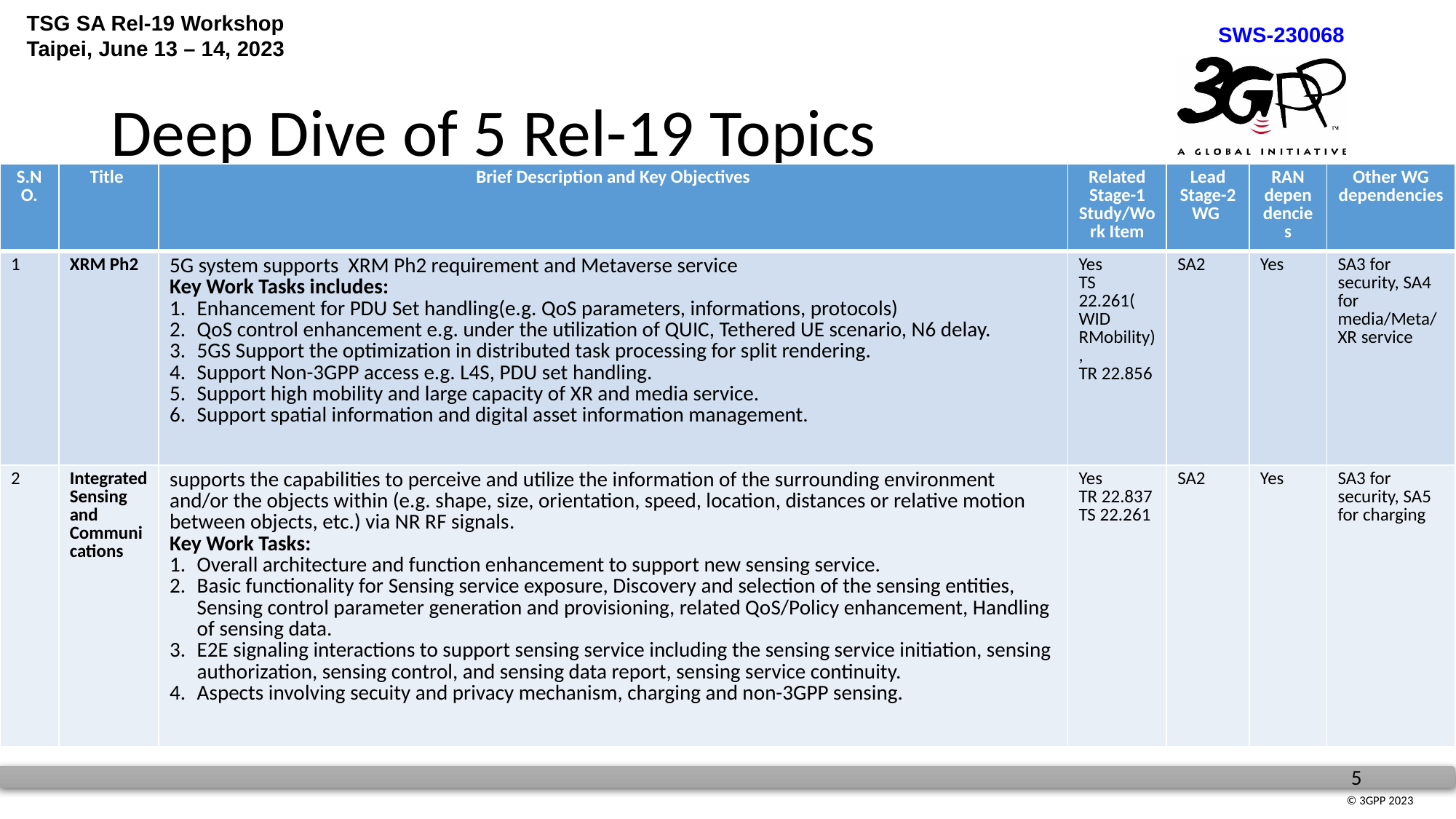

# Deep Dive of 5 Rel-19 Topics
| S.NO. | Title | Brief Description and Key Objectives | Related Stage-1 Study/Work Item | Lead Stage-2 WG | RAN dependencies | Other WG dependencies |
| --- | --- | --- | --- | --- | --- | --- |
| 1 | XRM Ph2 | 5G system supports XRM Ph2 requirement and Metaverse service Key Work Tasks includes: Enhancement for PDU Set handling(e.g. QoS parameters, informations, protocols) QoS control enhancement e.g. under the utilization of QUIC, Tethered UE scenario, N6 delay. 5GS Support the optimization in distributed task processing for split rendering. Support Non-3GPP access e.g. L4S, PDU set handling. Support high mobility and large capacity of XR and media service. Support spatial information and digital asset information management. | Yes TS 22.261( WID RMobility), TR 22.856 | SA2 | Yes | SA3 for security, SA4 for media/Meta/XR service |
| 2 | Integrated Sensing and Communications | supports the capabilities to perceive and utilize the information of the surrounding environment and/or the objects within (e.g. shape, size, orientation, speed, location, distances or relative motion between objects, etc.) via NR RF signals. Key Work Tasks: Overall architecture and function enhancement to support new sensing service. Basic functionality for Sensing service exposure, Discovery and selection of the sensing entities, Sensing control parameter generation and provisioning, related QoS/Policy enhancement, Handling of sensing data. E2E signaling interactions to support sensing service including the sensing service initiation, sensing authorization, sensing control, and sensing data report, sensing service continuity. Aspects involving secuity and privacy mechanism, charging and non-3GPP sensing. | Yes TR 22.837 TS 22.261 | SA2 | Yes | SA3 for security, SA5 for charging |